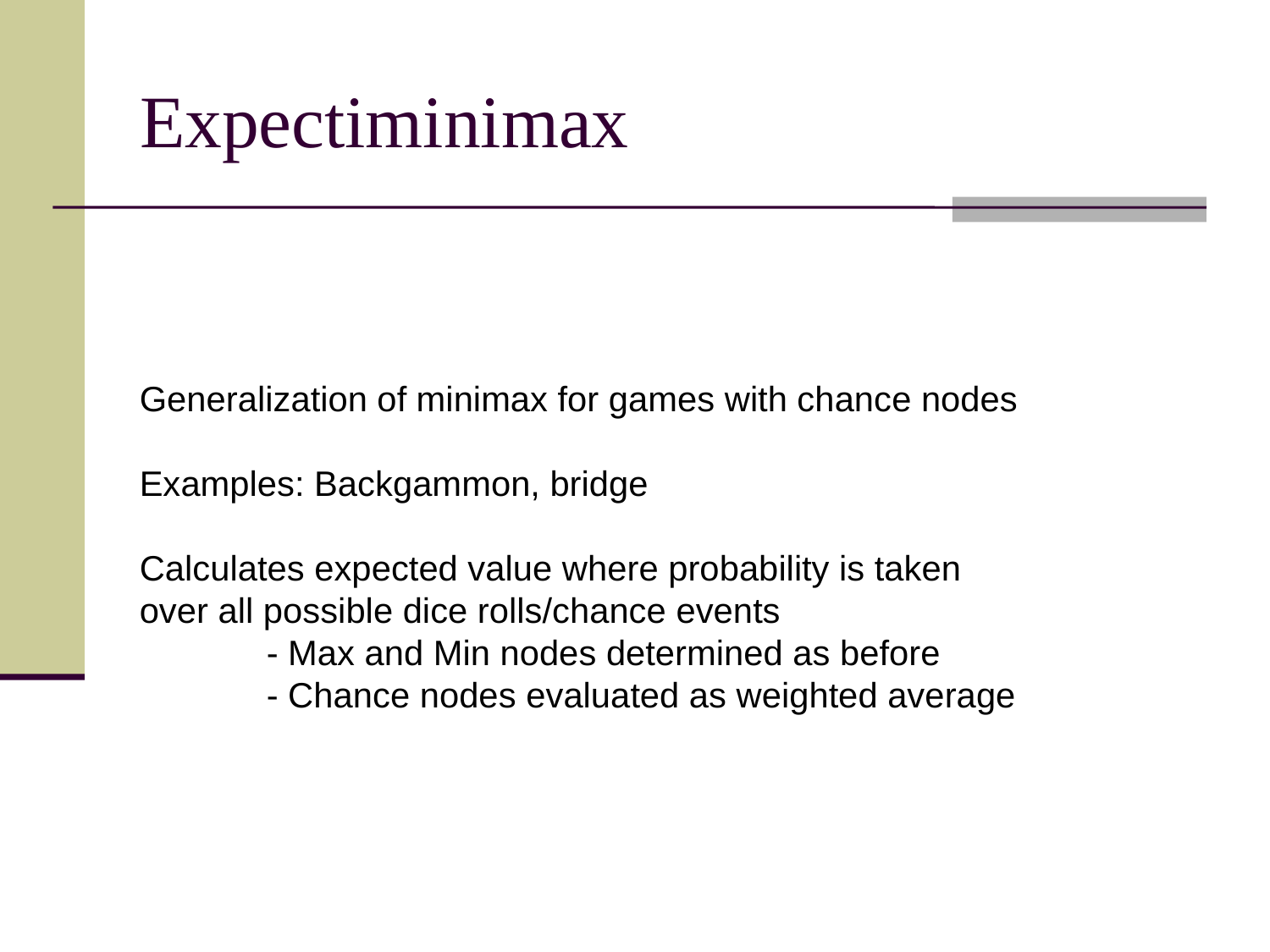

# Expectiminimax
Generalization of minimax for games with chance nodes

Examples: Backgammon, bridge

Calculates expected value where probability is taken
over all possible dice rolls/chance events
	- Max and Min nodes determined as before
	- Chance nodes evaluated as weighted average